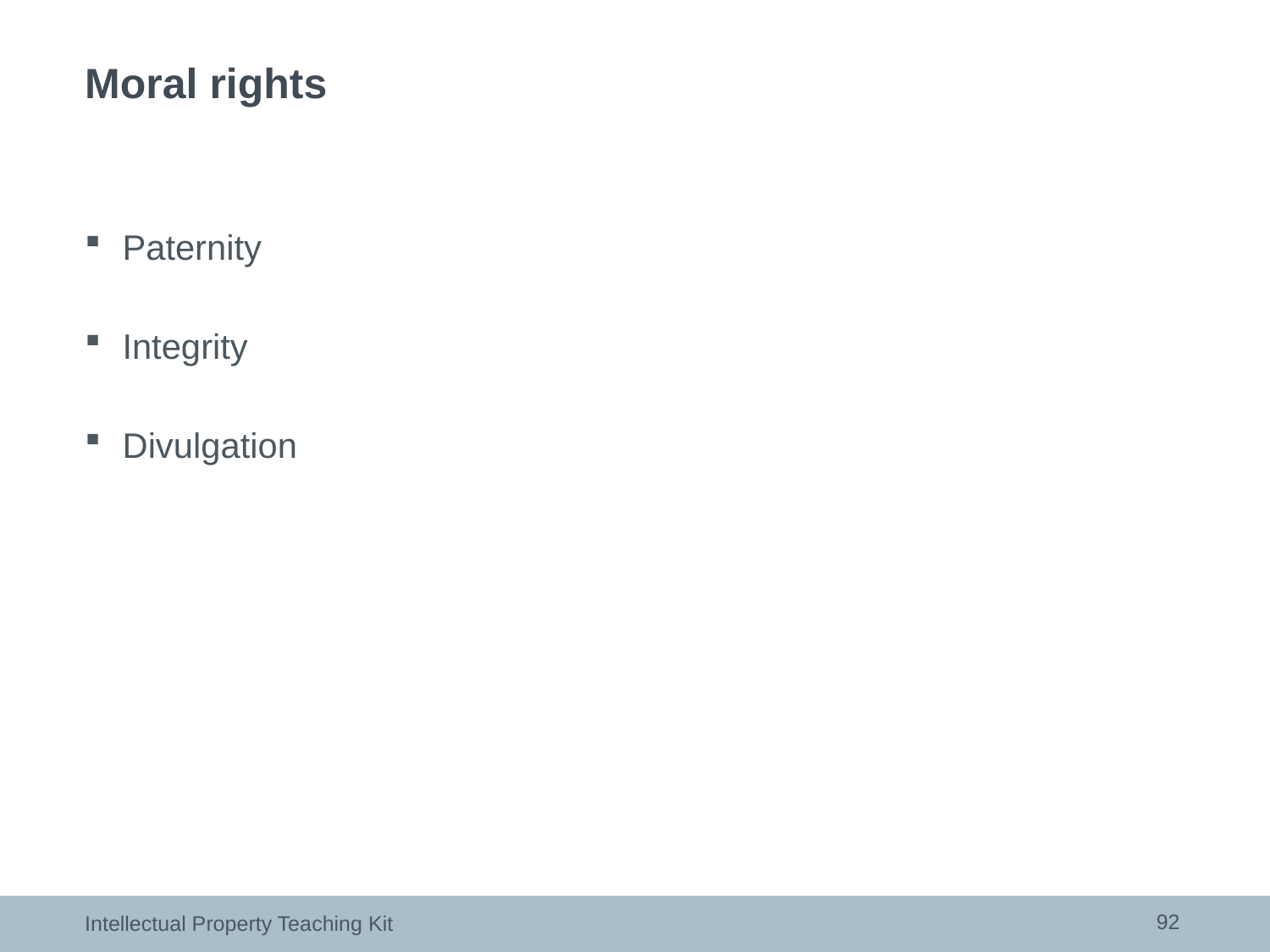

# Moral rights
Paternity

Integrity

Divulgation

92
Intellectual Property Teaching Kit